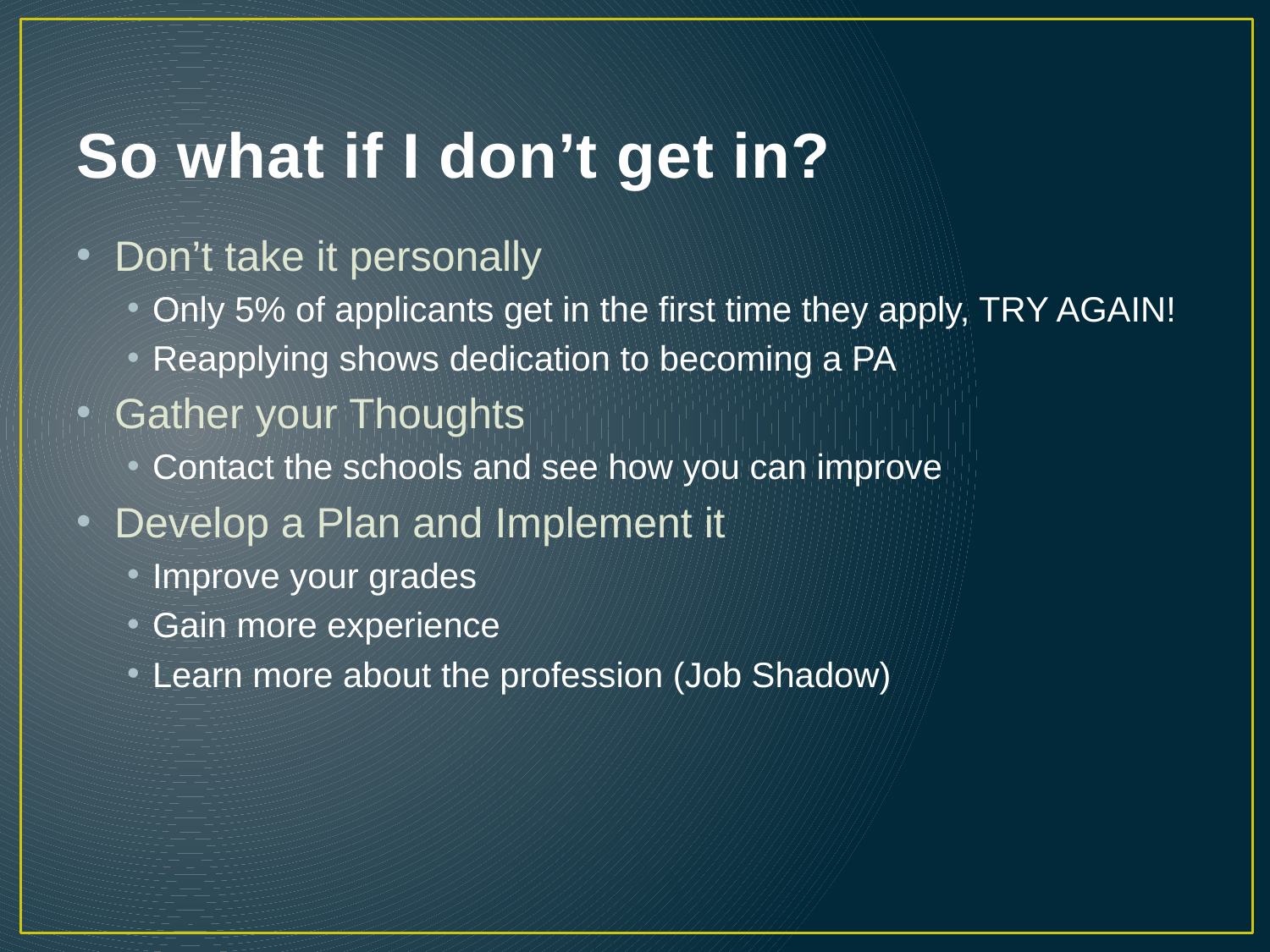

# So what if I don’t get in?
Don’t take it personally
Only 5% of applicants get in the first time they apply, TRY AGAIN!
Reapplying shows dedication to becoming a PA
Gather your Thoughts
Contact the schools and see how you can improve
Develop a Plan and Implement it
Improve your grades
Gain more experience
Learn more about the profession (Job Shadow)